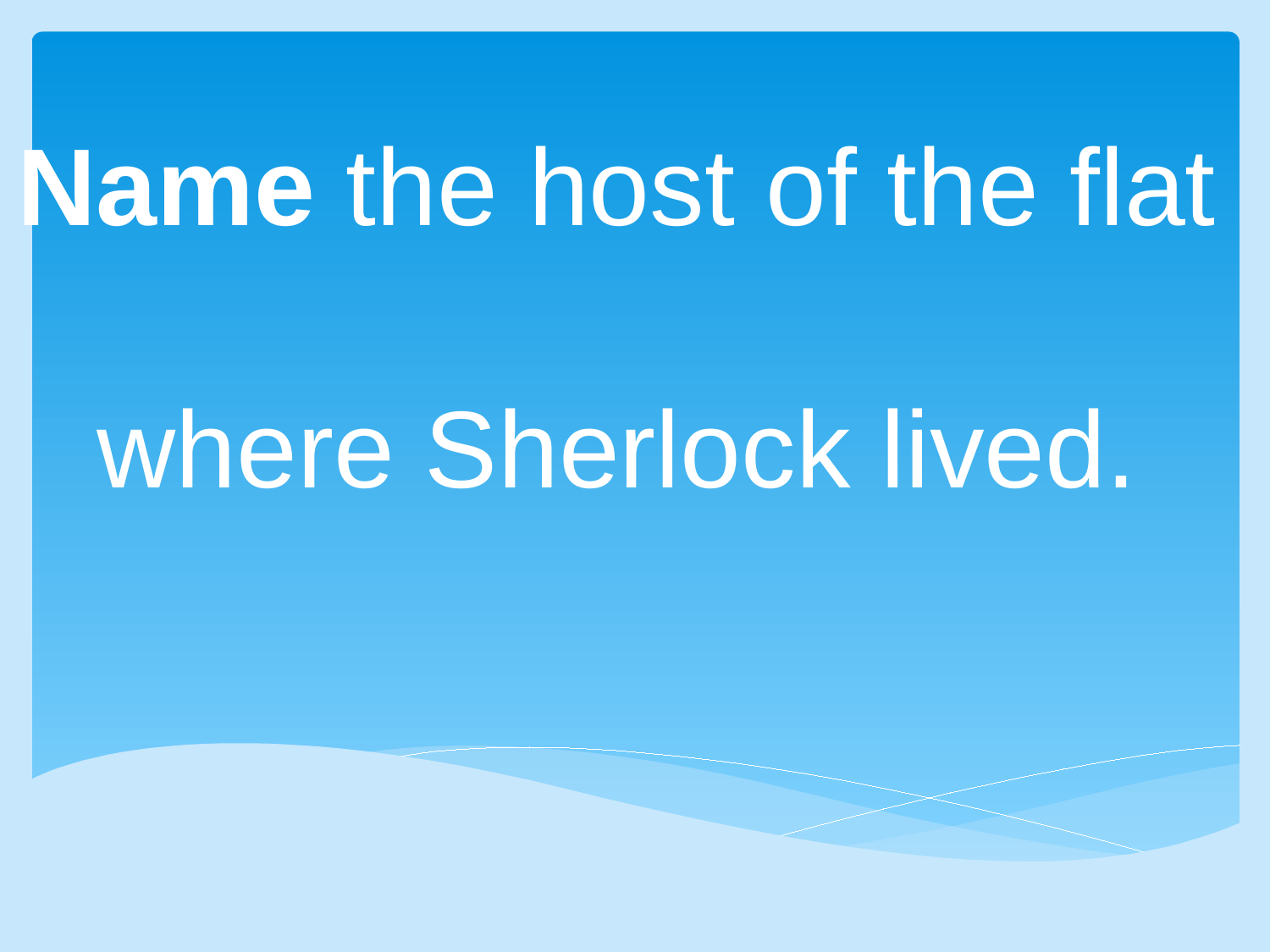

# Name the host of the flat where Sherlock lived.